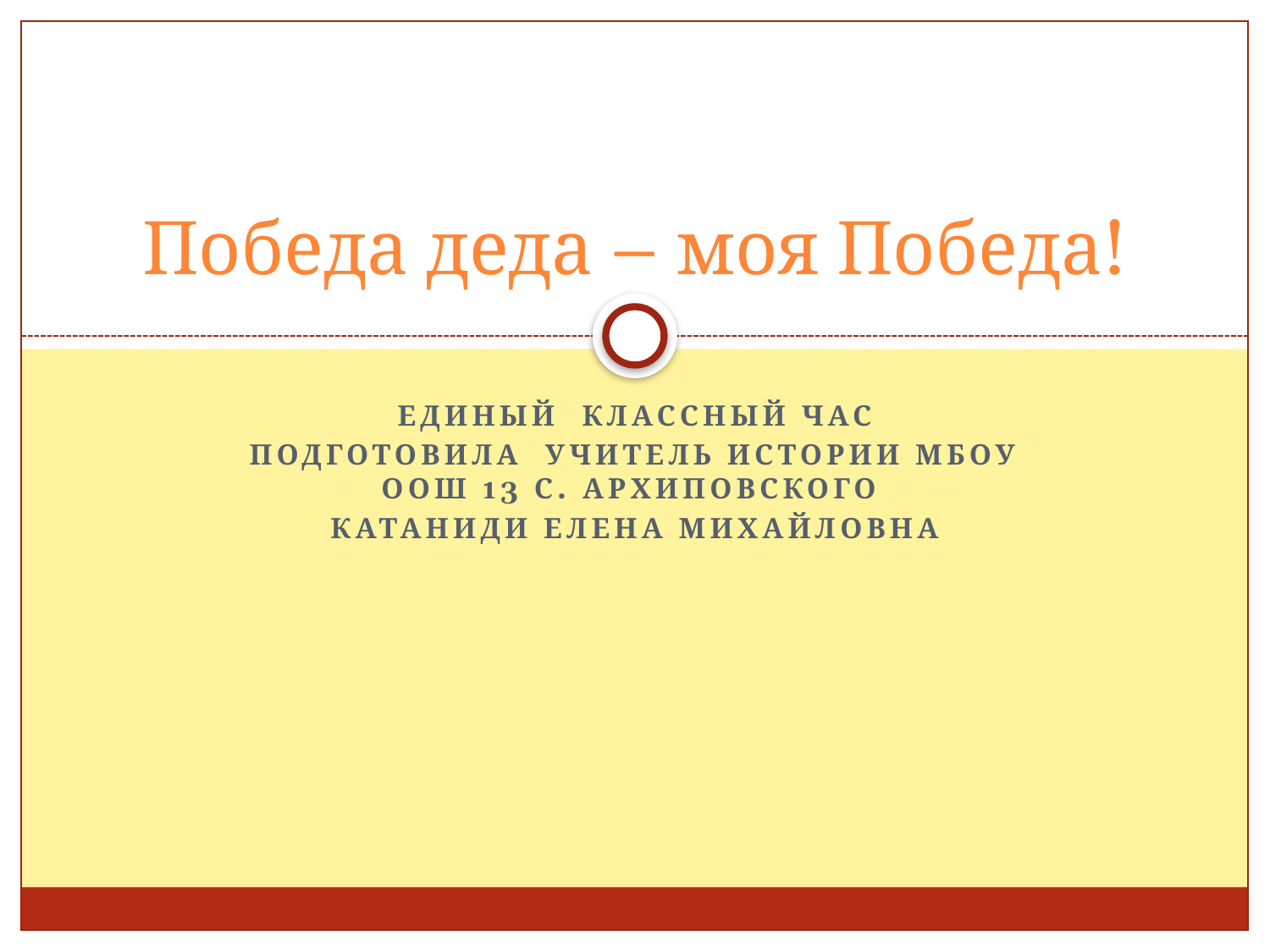

# Победа деда – моя Победа!
Единый  классный час
Подготовила  учитель истории МБОУ ООШ 13 с. Архиповского
Катаниди Елена Михайловна